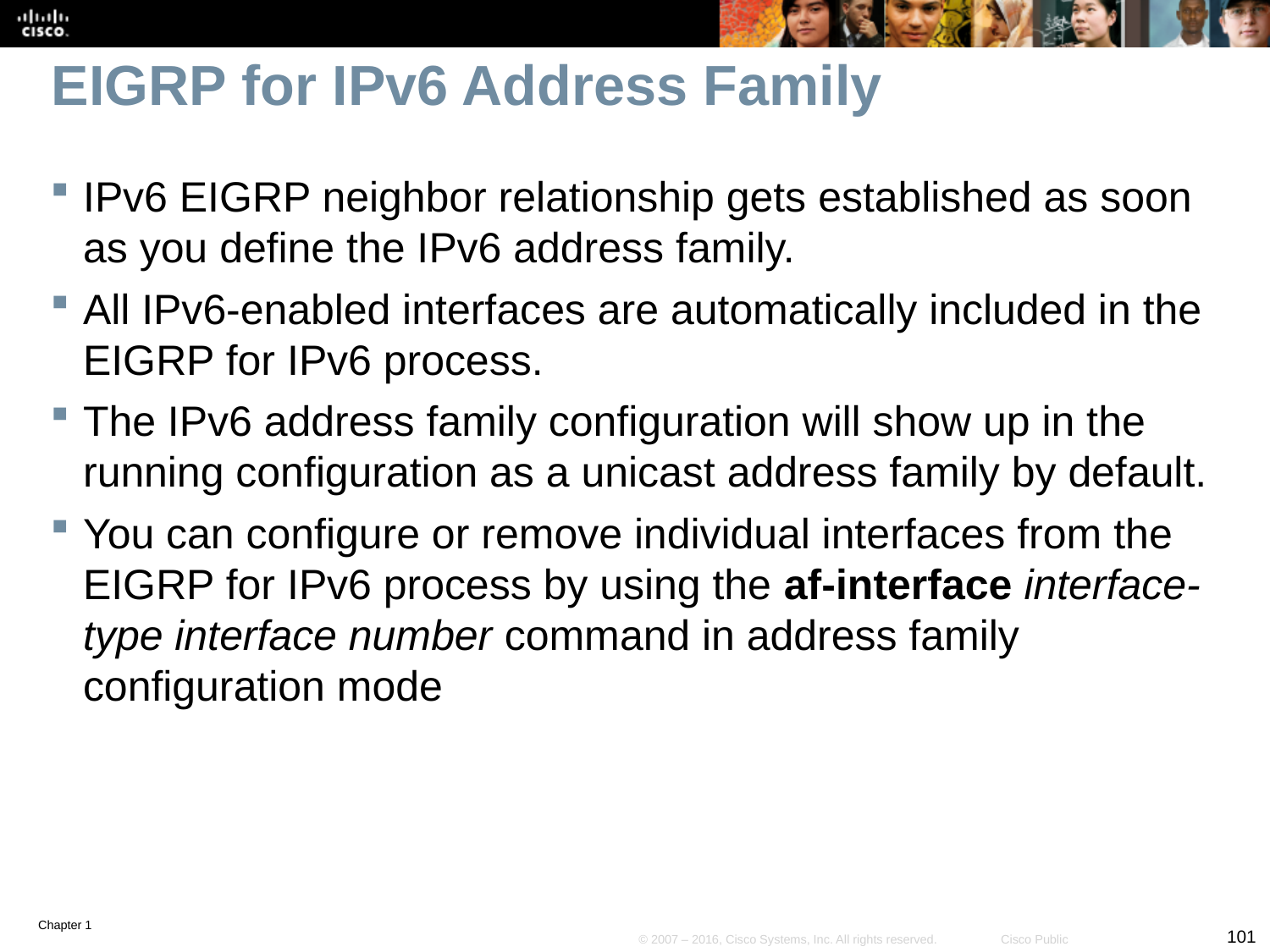

# EIGRP for IPv6 Address Family
IPv6 EIGRP neighbor relationship gets established as soon as you define the IPv6 address family.
All IPv6-enabled interfaces are automatically included in the EIGRP for IPv6 process.
The IPv6 address family configuration will show up in the running configuration as a unicast address family by default.
You can configure or remove individual interfaces from the EIGRP for IPv6 process by using the af-interface interface-type interface number command in address family configuration mode